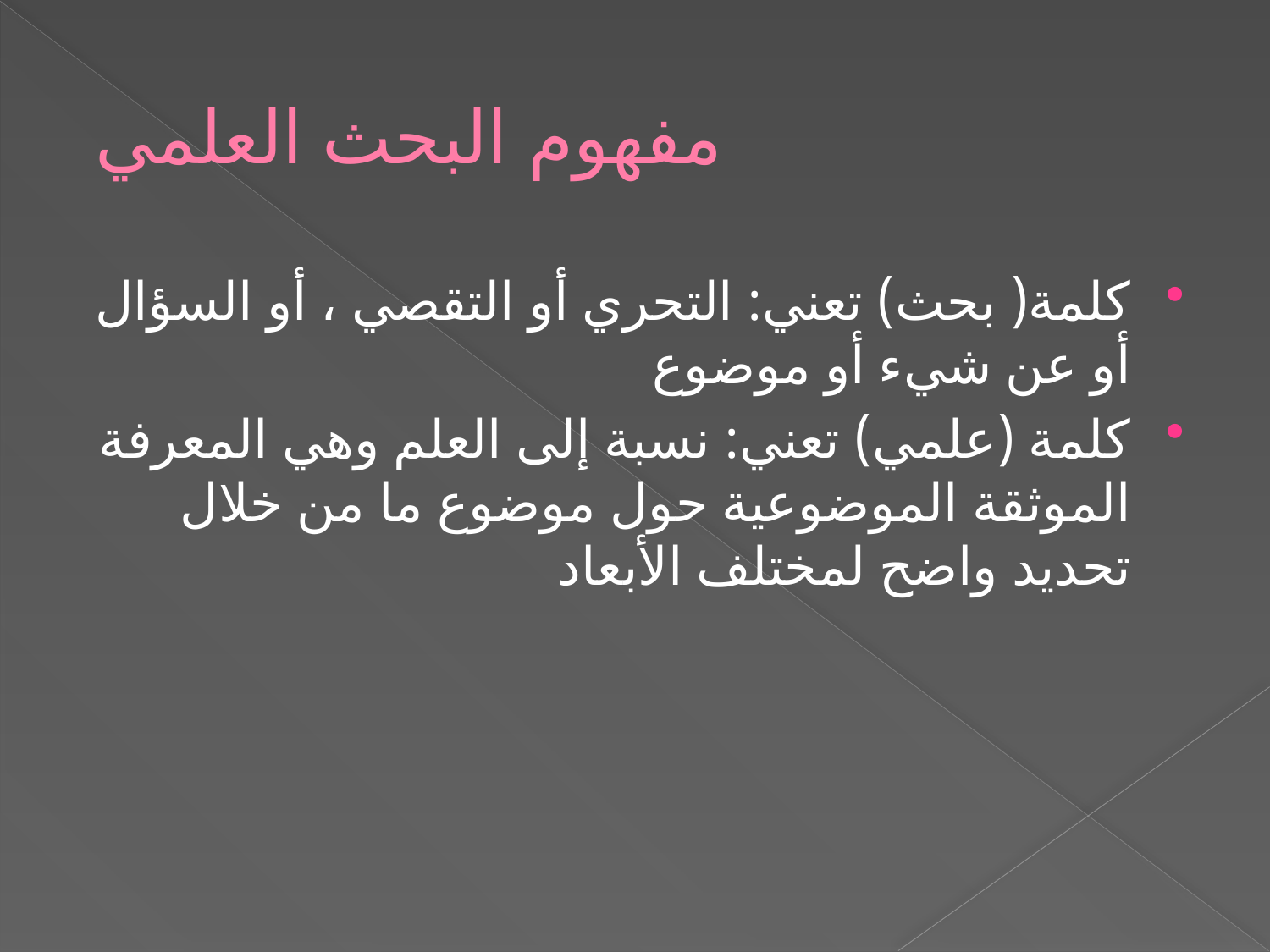

# مفهوم البحث العلمي
كلمة( بحث) تعني: التحري أو التقصي ، أو السؤال أو عن شيء أو موضوع
كلمة (علمي) تعني: نسبة إلى العلم وهي المعرفة الموثقة الموضوعية حول موضوع ما من خلال تحديد واضح لمختلف الأبعاد